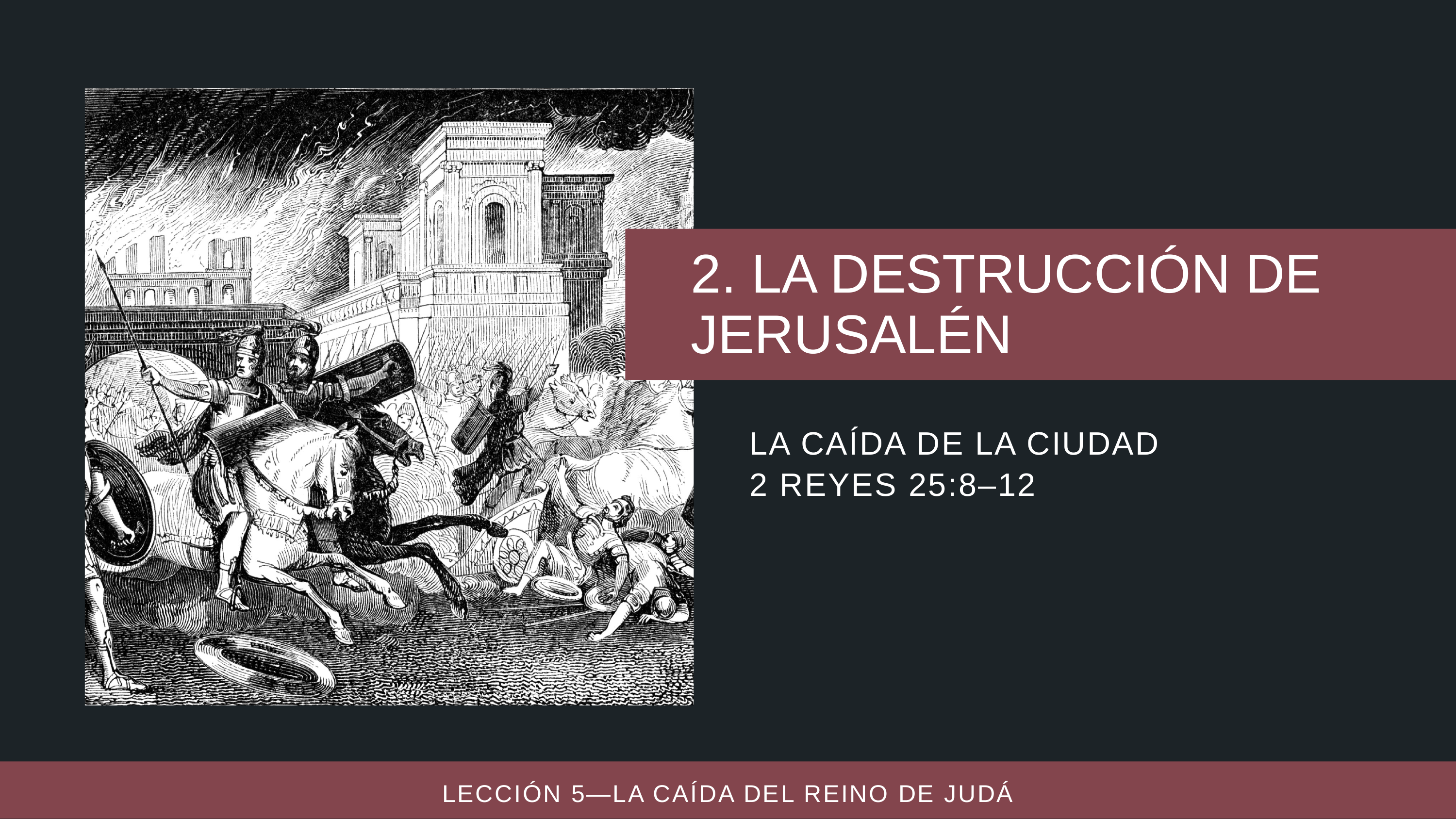

LA CAÍDA DE LA CIUDAD
2 REYES 25:8–12